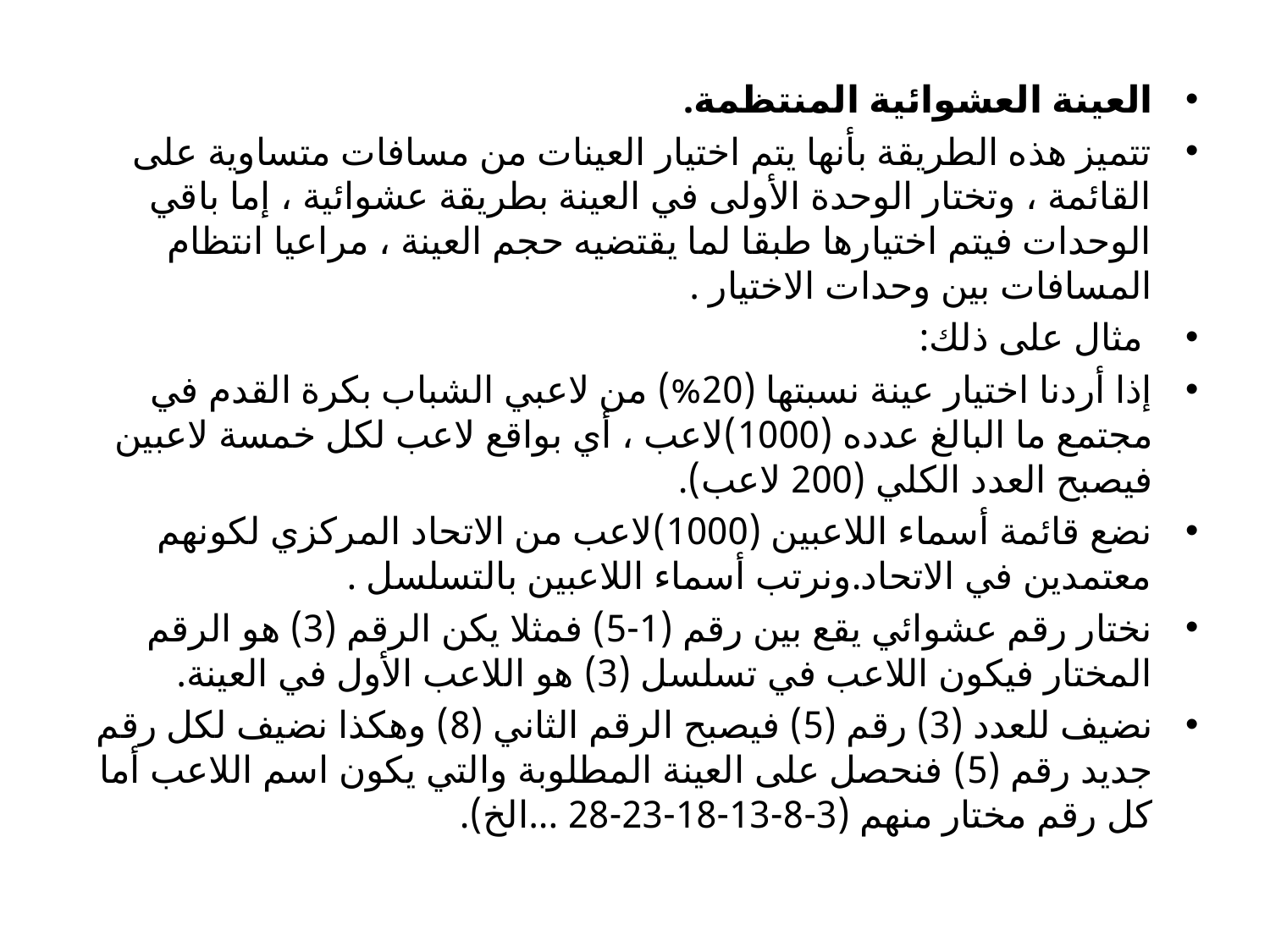

العينة العشوائية المنتظمة.
تتميز هذه الطريقة بأنها يتم اختيار العينات من مسافات متساوية على القائمة ، وتختار الوحدة الأولى في العينة بطريقة عشوائية ، إما باقي الوحدات فيتم اختيارها طبقا لما يقتضيه حجم العينة ، مراعيا انتظام المسافات بين وحدات الاختيار .
 مثال على ذلك:
إذا أردنا اختيار عينة نسبتها (20%) من لاعبي الشباب بكرة القدم في مجتمع ما البالغ عدده (1000)لاعب ، أي بواقع لاعب لكل خمسة لاعبين فيصبح العدد الكلي (200 لاعب).
نضع قائمة أسماء اللاعبين (1000)لاعب من الاتحاد المركزي لكونهم معتمدين في الاتحاد.ونرتب أسماء اللاعبين بالتسلسل .
نختار رقم عشوائي يقع بين رقم (1-5) فمثلا يكن الرقم (3) هو الرقم المختار فيكون اللاعب في تسلسل (3) هو اللاعب الأول في العينة.
نضيف للعدد (3) رقم (5) فيصبح الرقم الثاني (8) وهكذا نضيف لكل رقم جديد رقم (5) فنحصل على العينة المطلوبة والتي يكون اسم اللاعب أما كل رقم مختار منهم (3-8-13-18-23-28 ...الخ).